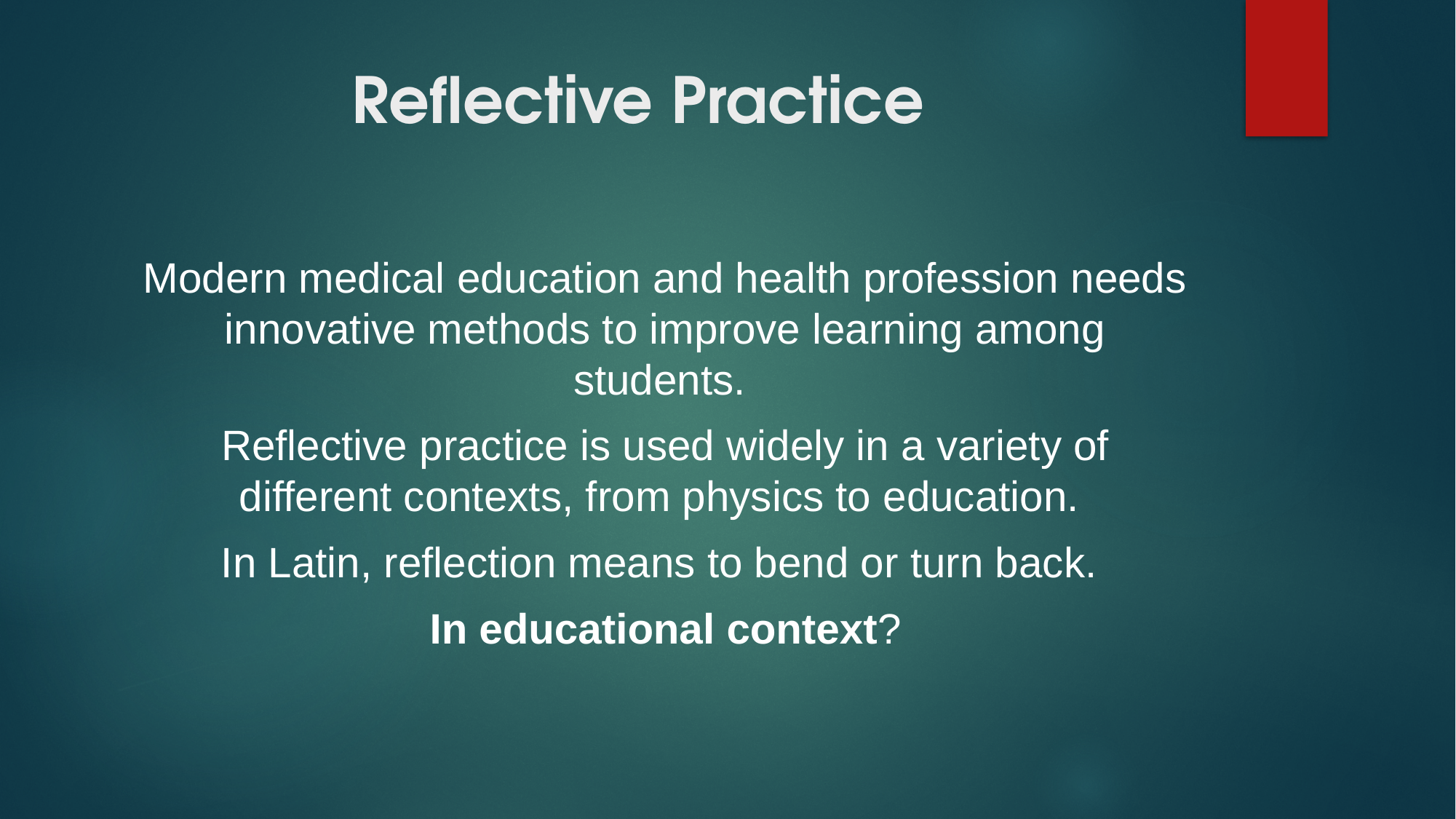

# Reflective Practice
Modern medical education and health profession needs innovative methods to improve learning among students.
Reflective practice is used widely in a variety of different contexts, from physics to education.
In Latin, reflection means to bend or turn back.
In educational context?